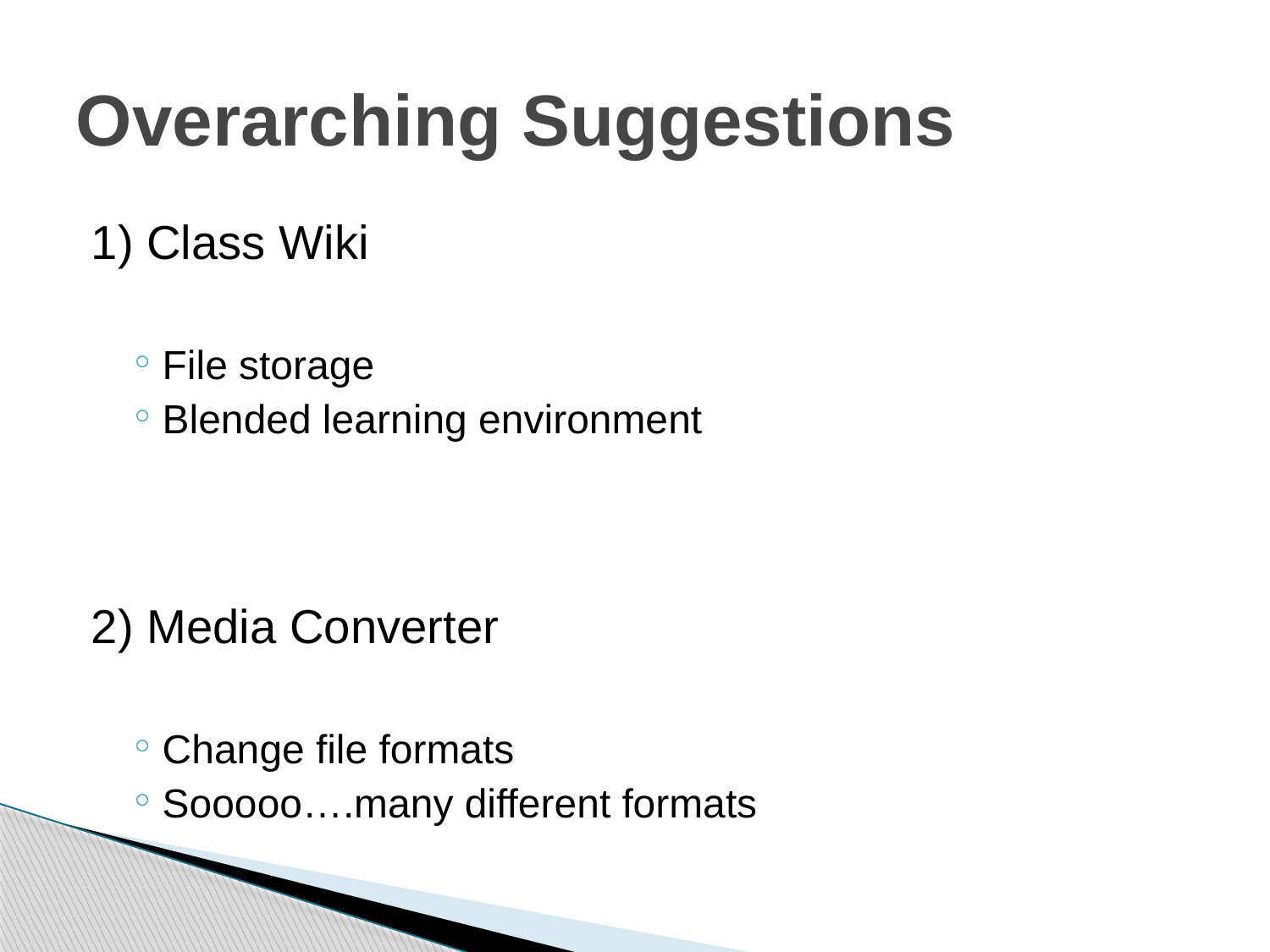

# Overarching Suggestions
1) Class Wiki

File storage
Blended learning environment

2) Media Converter

Change file formats
Sooooo….many different formats